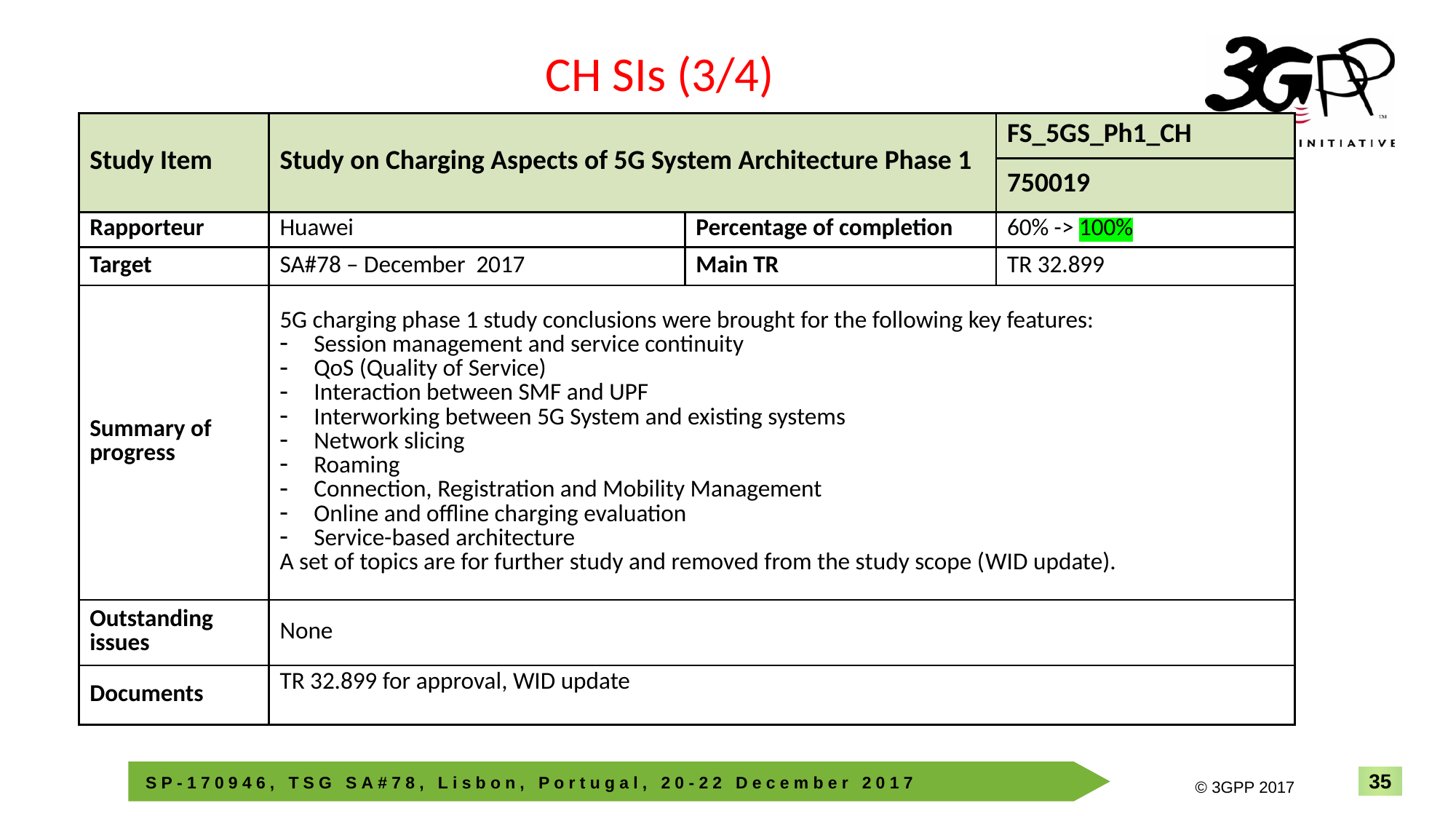

CH SIs (3/4)
| Study Item | Study on Charging Aspects of 5G System Architecture Phase 1 |  | FS\_5GS\_Ph1\_CH |
| --- | --- | --- | --- |
|  |  |  | 750019 |
| Rapporteur | Huawei | Percentage of completion | 60% -> 100% |
| Target | SA#78 – December 2017 | Main TR | TR 32.899 |
| Summary of progress | 5G charging phase 1 study conclusions were brought for the following key features: Session management and service continuity QoS (Quality of Service) Interaction between SMF and UPF Interworking between 5G System and existing systems Network slicing Roaming Connection, Registration and Mobility Management Online and offline charging evaluation Service-based architecture A set of topics are for further study and removed from the study scope (WID update). |  |  |
| Outstanding issues | None |  |  |
| Documents | TR 32.899 for approval, WID update |  |  |